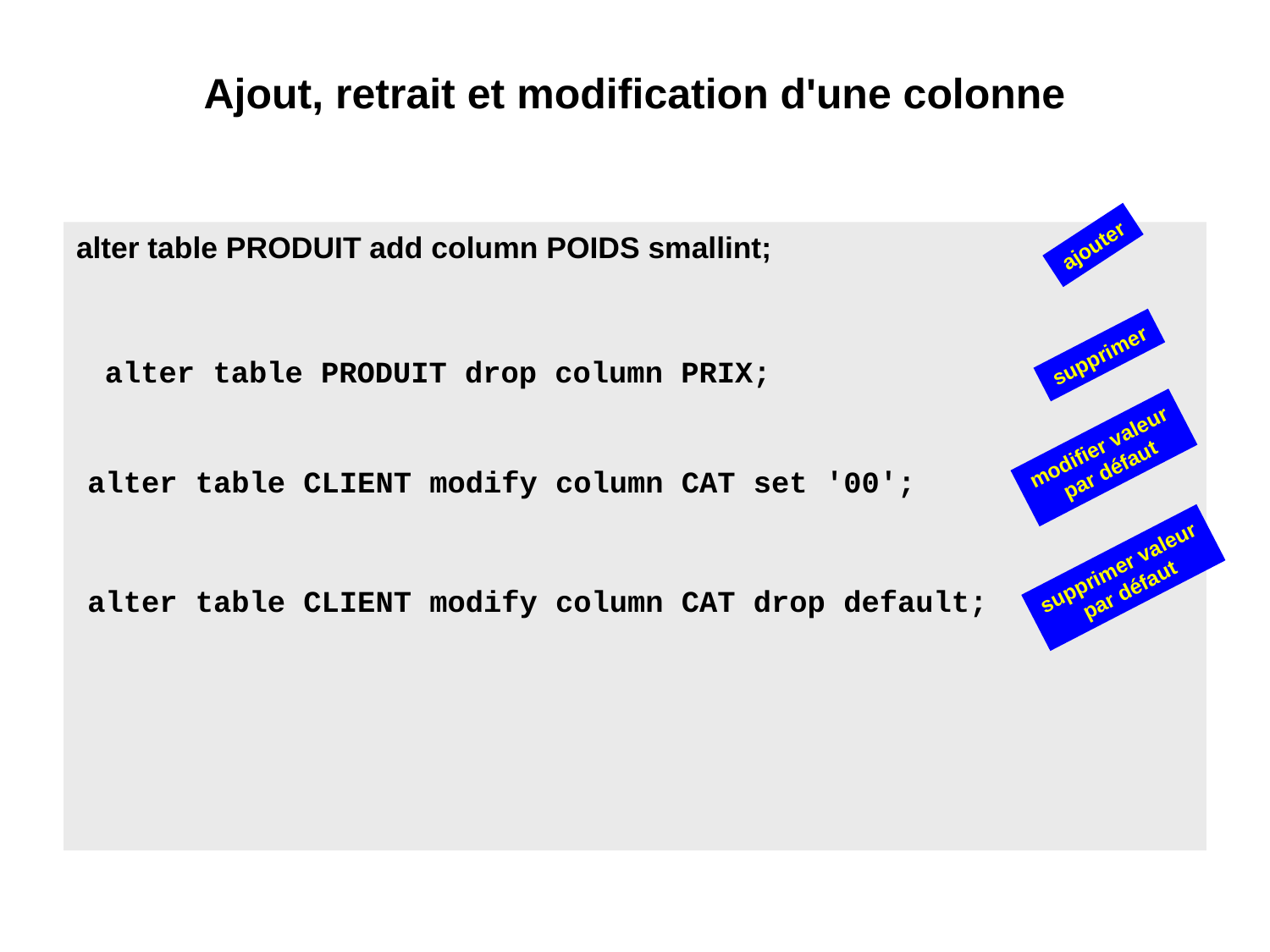

# Ajout, retrait et modification d'une colonne
alter table PRODUIT add column POIDS smallint;

ajouter
alter table PRODUIT drop column PRIX;
supprimer
modifier valeur
par défaut
alter table CLIENT modify column CAT set '00';
supprimer valeur
par défaut
alter table CLIENT modify column CAT drop default;